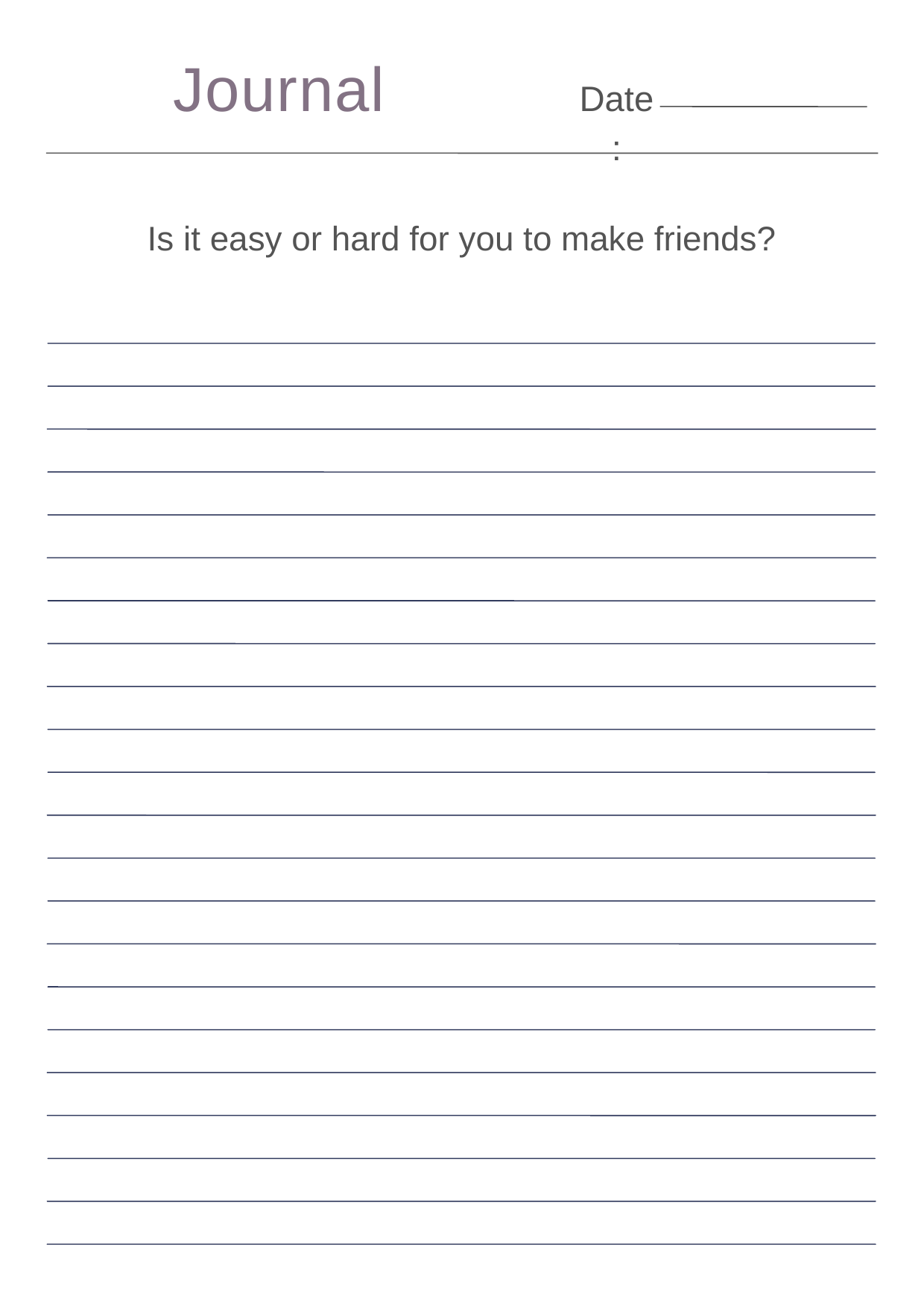

Journal
Date:

Is it easy or hard for you to make friends?